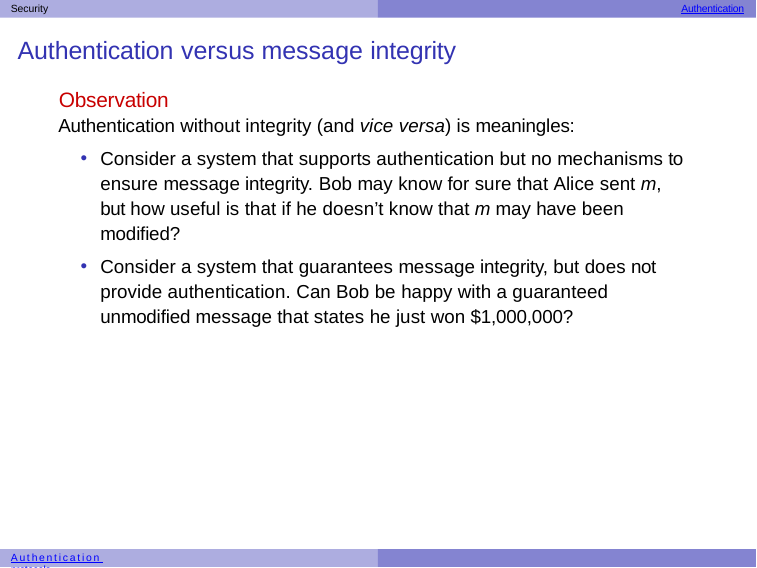

Security	Authentication
# Authentication versus message integrity
Observation
Authentication without integrity (and vice versa) is meaningles:
Consider a system that supports authentication but no mechanisms to ensure message integrity. Bob may know for sure that Alice sent m, but how useful is that if he doesn’t know that m may have been modified?
Consider a system that guarantees message integrity, but does not provide authentication. Can Bob be happy with a guaranteed unmodified message that states he just won $1,000,000?

Authentication protocols